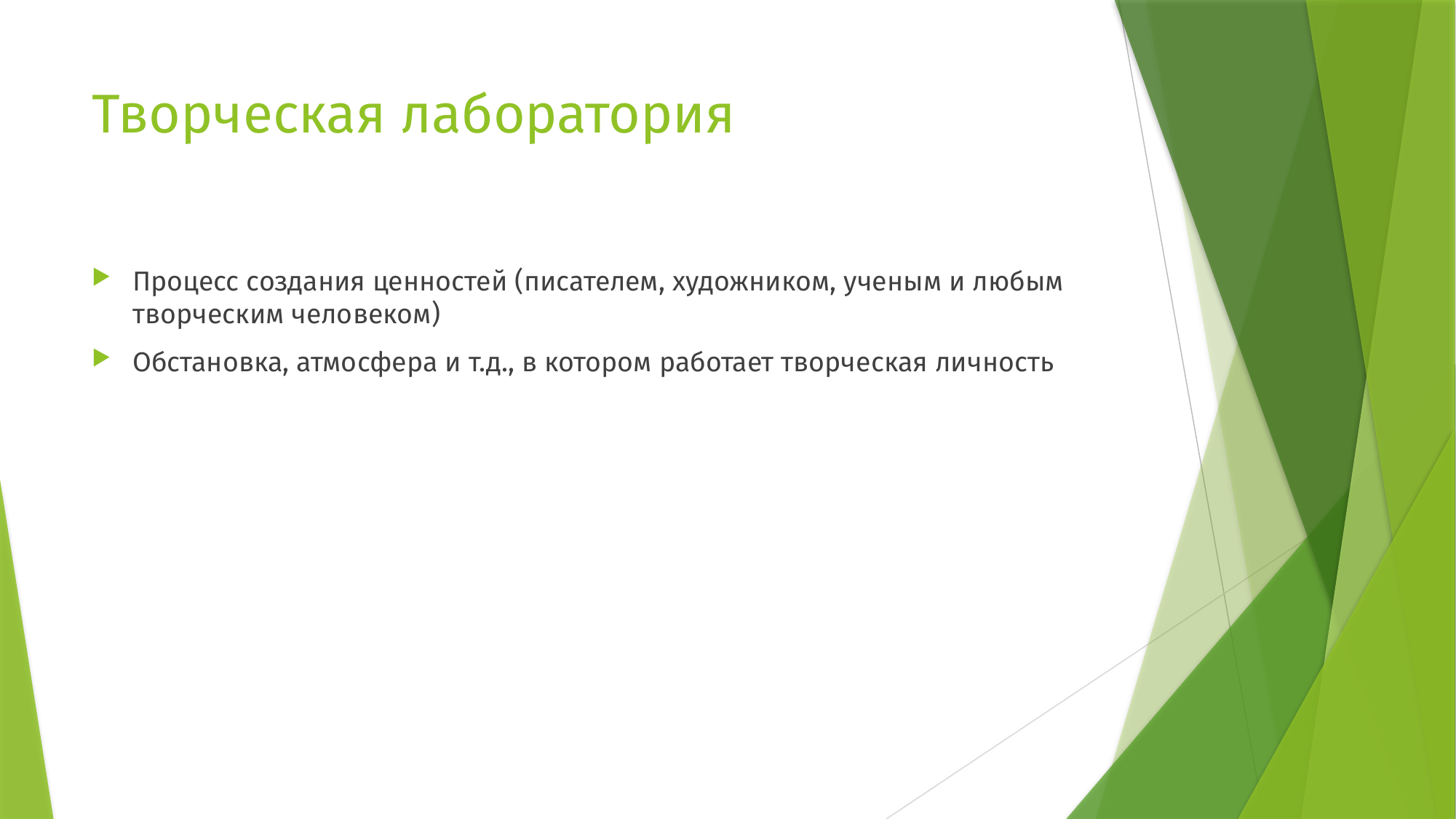

# Творческая лаборатория
Процесс создания ценностей (писателем, художником, ученым и любым творческим человеком)
Обстановка, атмосфера и т.д., в котором работает творческая личность